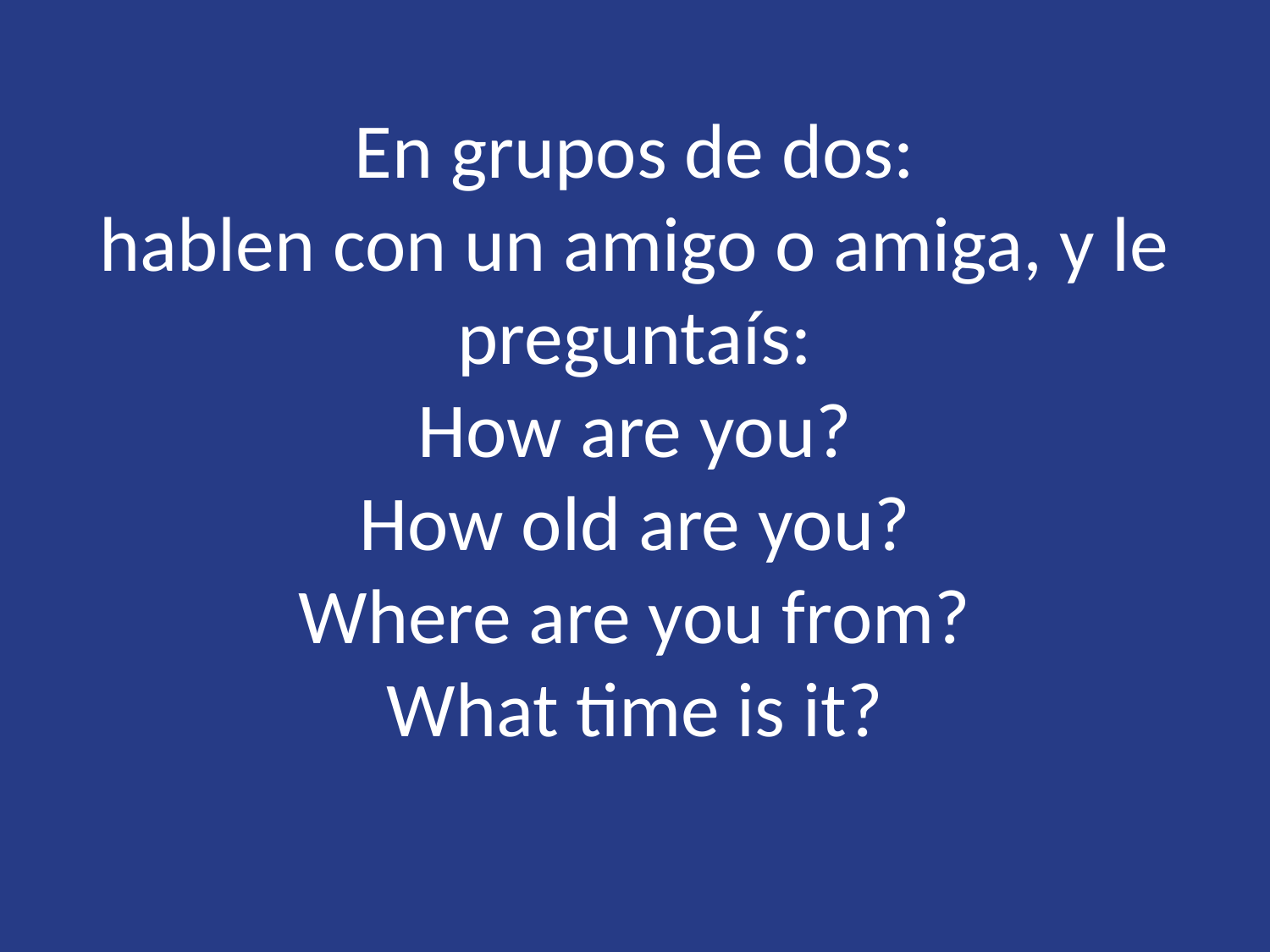

# En grupos de dos: hablen con un amigo o amiga, y le preguntaís: How are you? How old are you? Where are you from? What time is it?